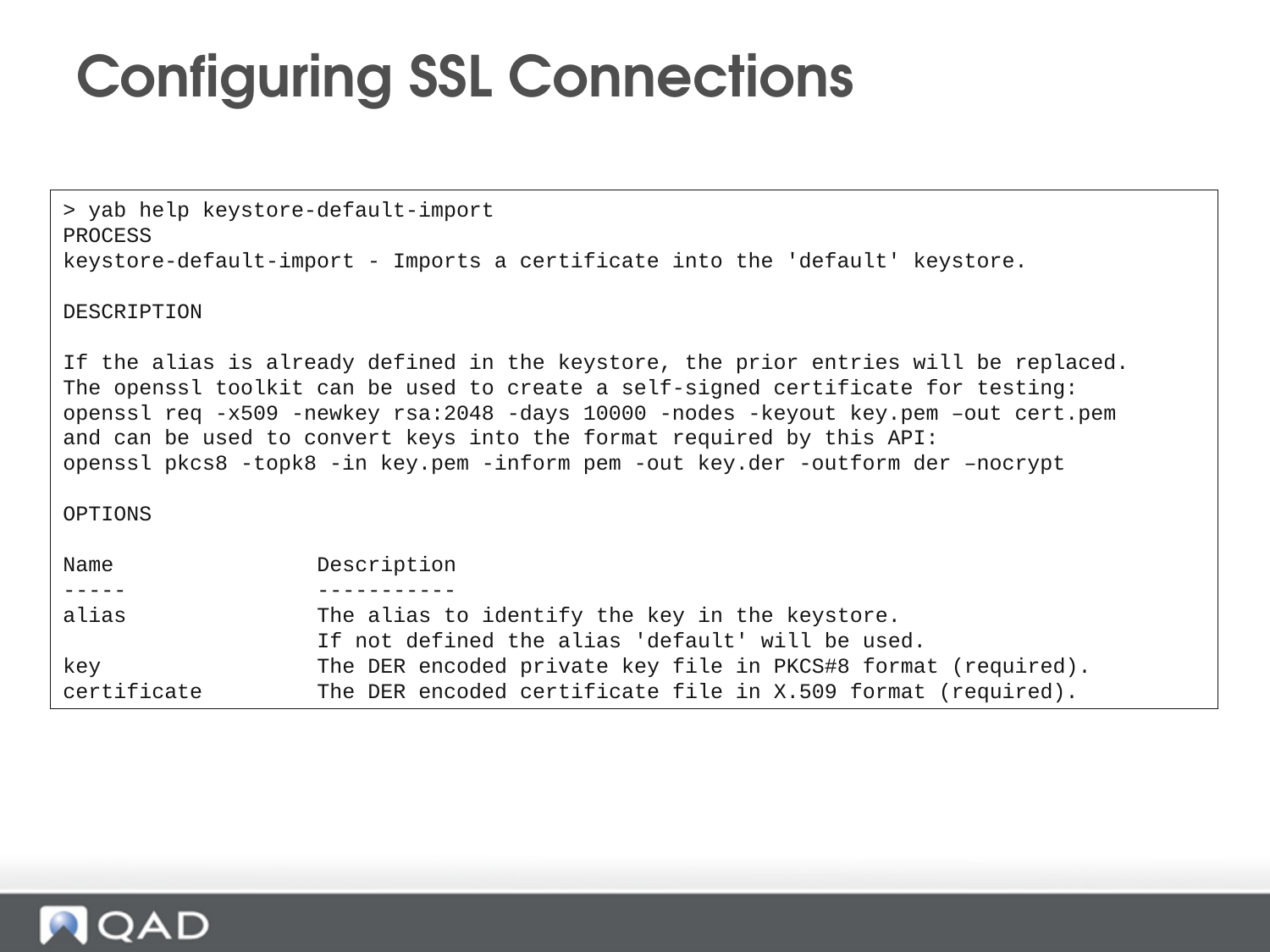

# Configuring SSL Connections
> yab help keystore-default-import
PROCESS
keystore-default-import - Imports a certificate into the 'default' keystore.

DESCRIPTION

If the alias is already defined in the keystore, the prior entries will be replaced.
The openssl toolkit can be used to create a self-signed certificate for testing:
openssl req -x509 -newkey rsa:2048 -days 10000 -nodes -keyout key.pem –out cert.pem
and can be used to convert keys into the format required by this API:
openssl pkcs8 -topk8 -in key.pem -inform pem -out key.der -outform der –nocrypt

OPTIONS

Name 		Description
----- 		-----------
alias 		The alias to identify the key in the keystore.
		If not defined the alias 'default' will be used.
key 		The DER encoded private key file in PKCS#8 format (required).
certificate 	The DER encoded certificate file in X.509 format (required).